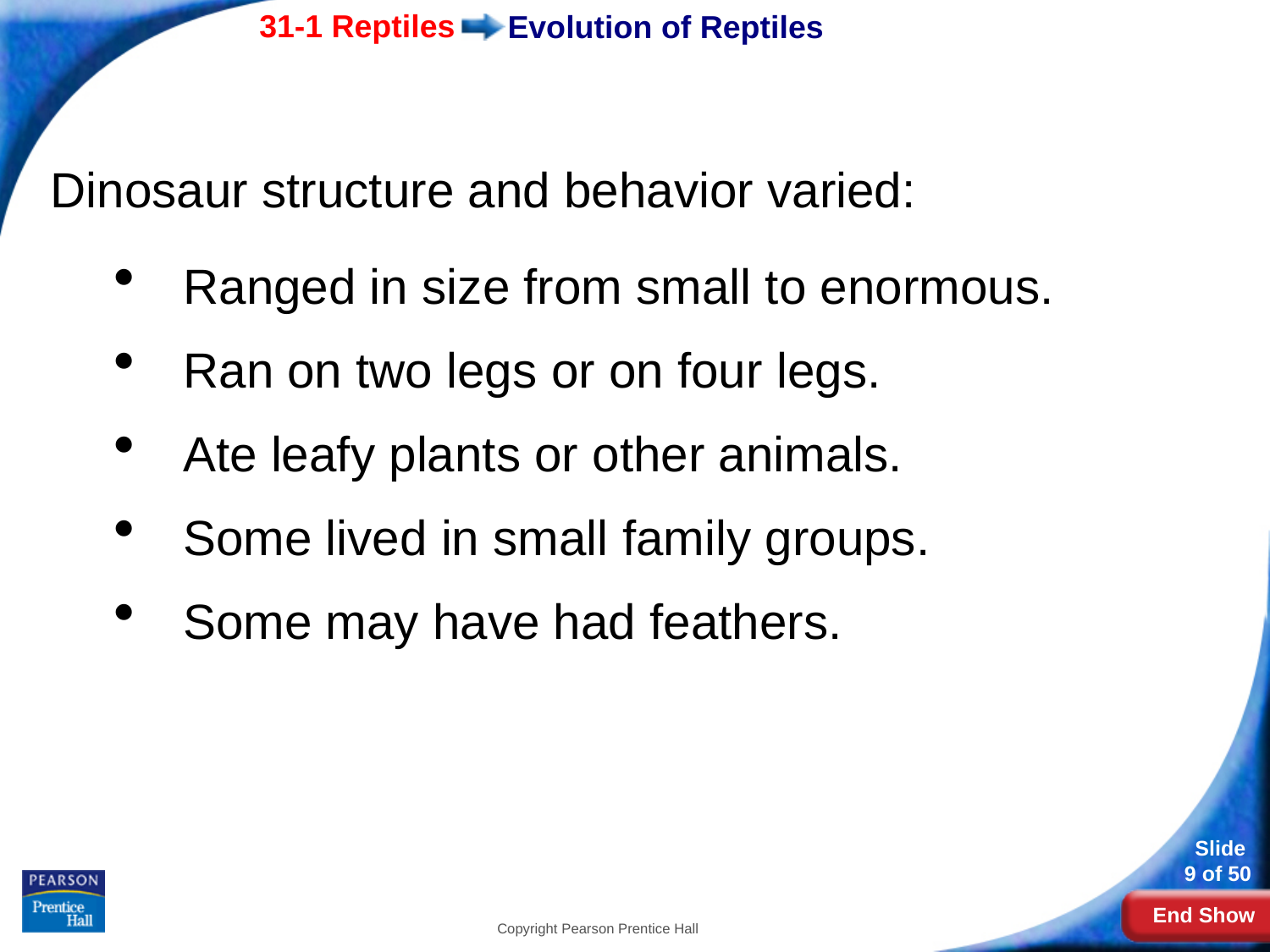

# Evolution of Reptiles
Dinosaur structure and behavior varied:
 Ranged in size from small to enormous.
 Ran on two legs or on four legs.
 Ate leafy plants or other animals.
 Some lived in small family groups.
 Some may have had feathers.

Copyright Pearson Prentice Hall